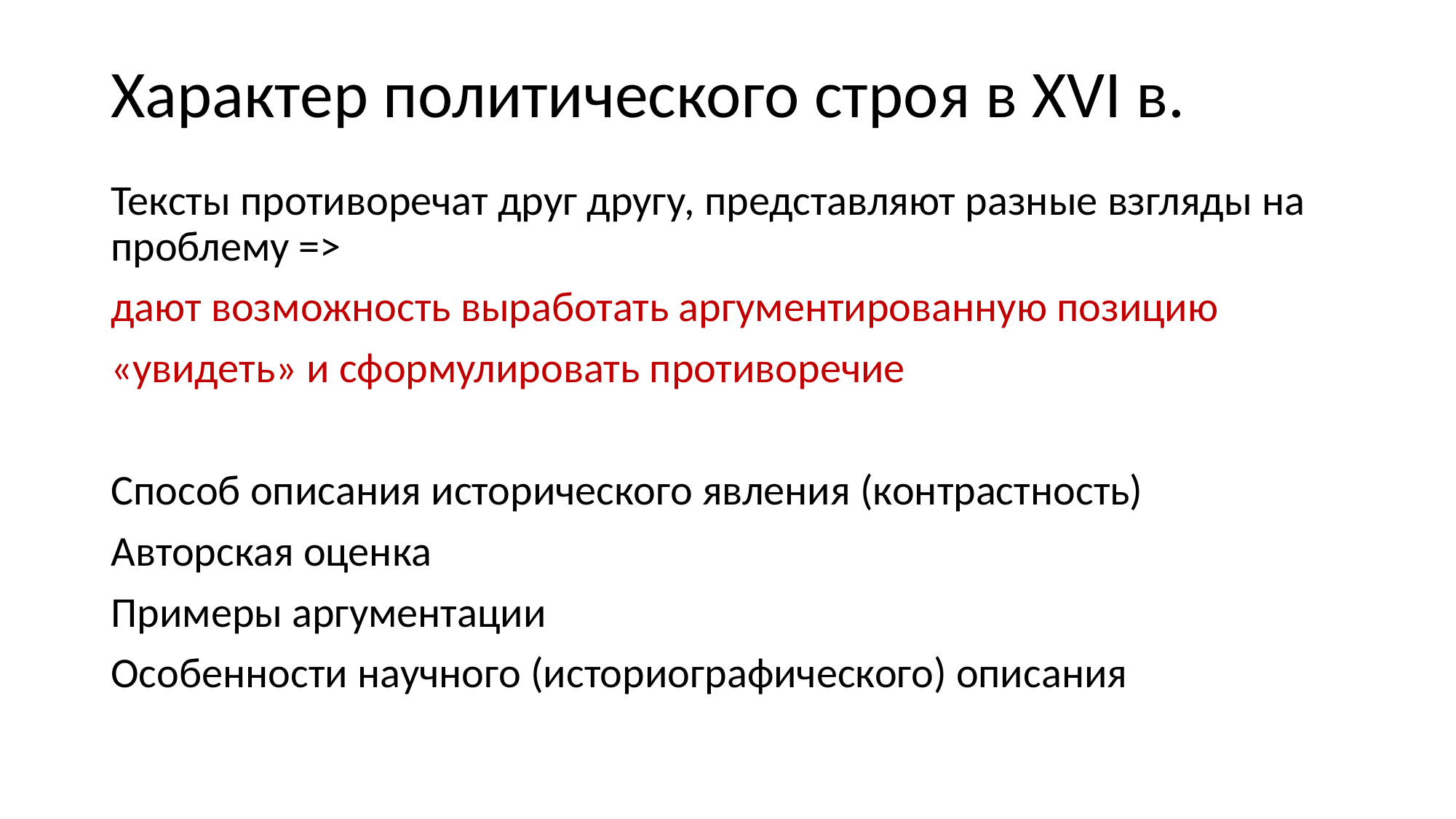

# Характер политического строя в XVI в.
Тексты противоречат друг другу, представляют разные взгляды на проблему =>
дают возможность выработать аргументированную позицию
«увидеть» и сформулировать противоречие

Способ описания исторического явления (контрастность)
Авторская оценка
Примеры аргументации
Особенности научного (историографического) описания